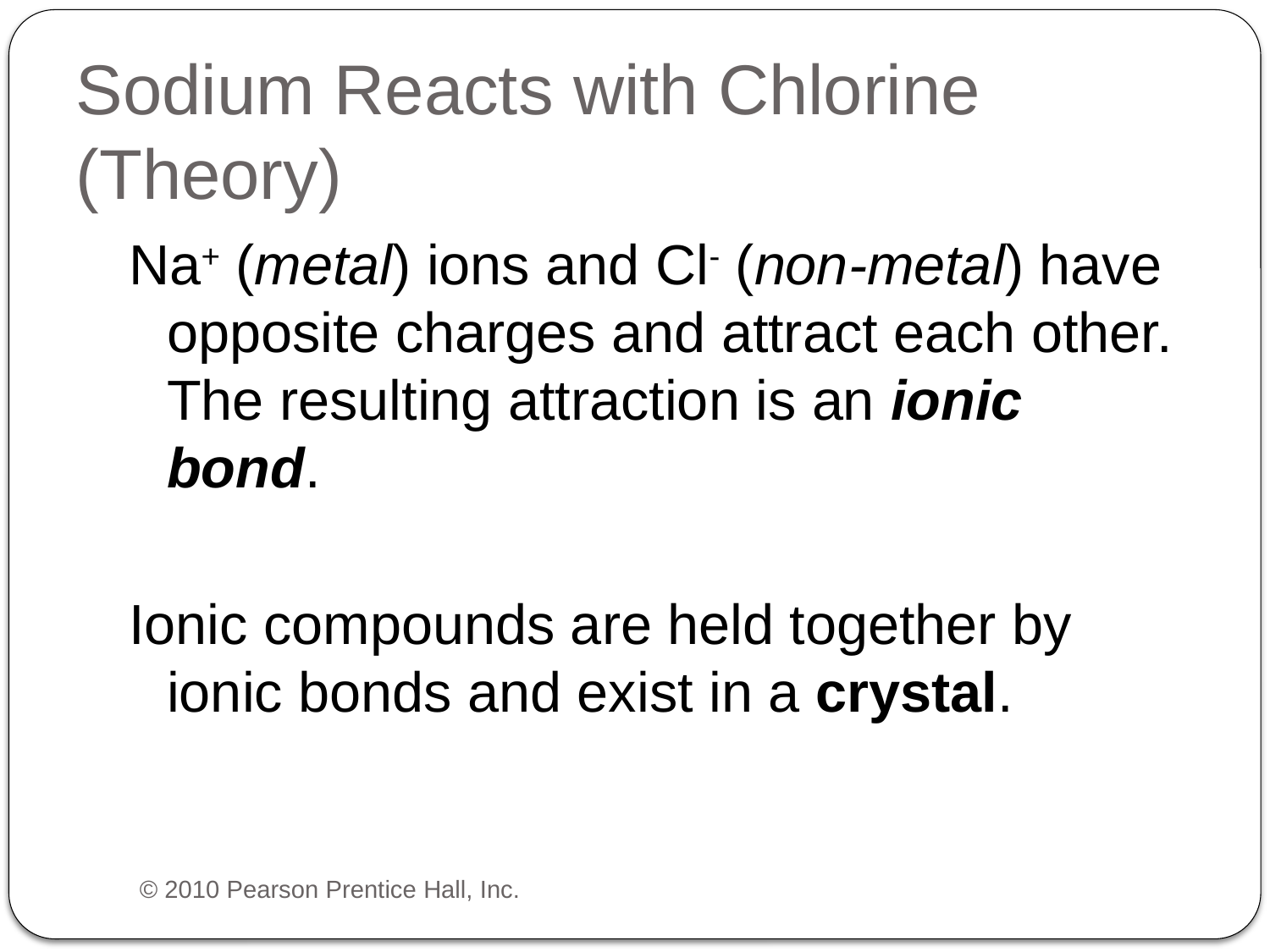

# Sodium Reacts with Chlorine (Theory)
Na+ (metal) ions and Cl- (non-metal) have opposite charges and attract each other. The resulting attraction is an ionic bond.

Ionic compounds are held together by ionic bonds and exist in a crystal.
© 2010 Pearson Prentice Hall, Inc.
4/19